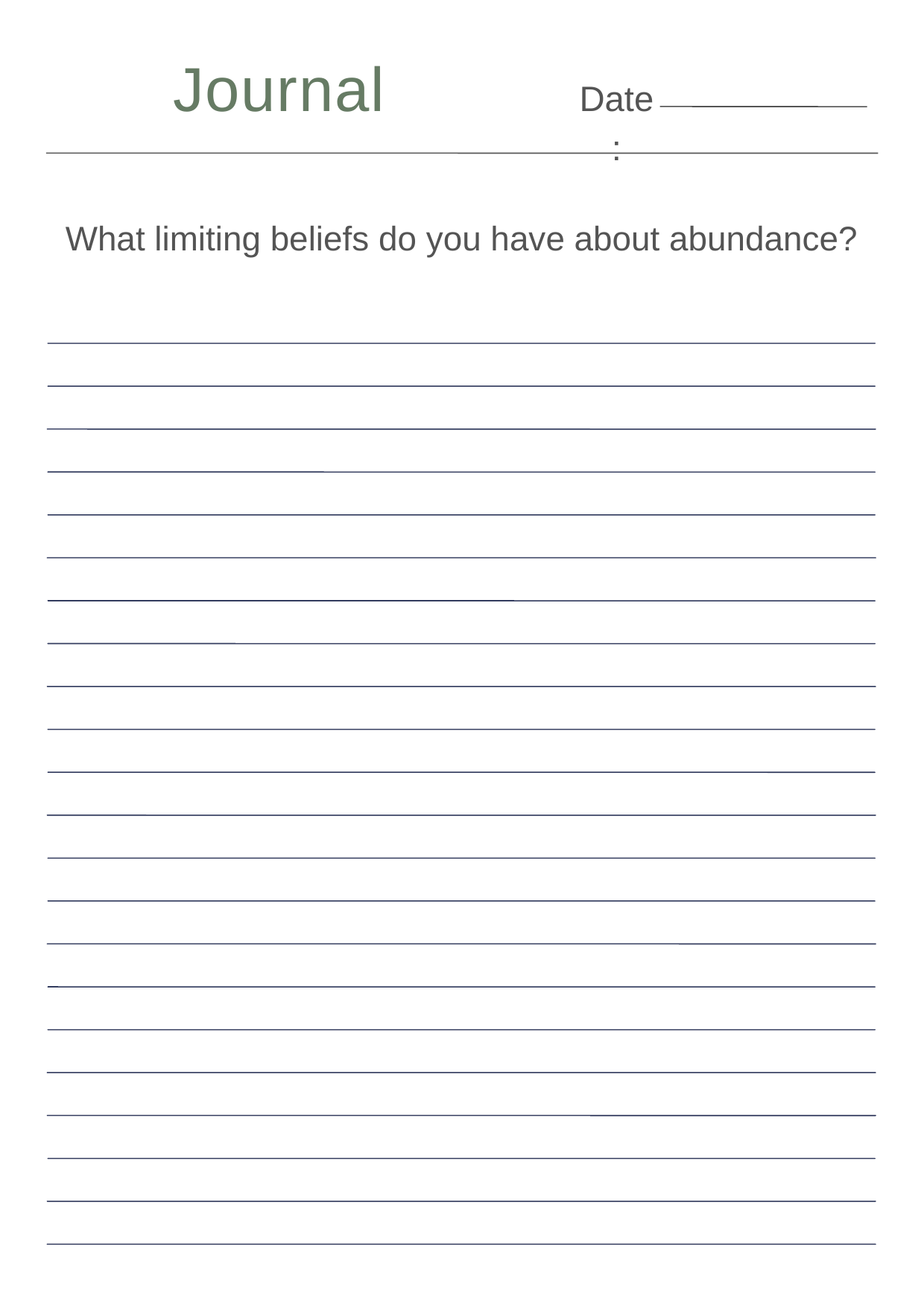

Journal
Date:

What limiting beliefs do you have about abundance?